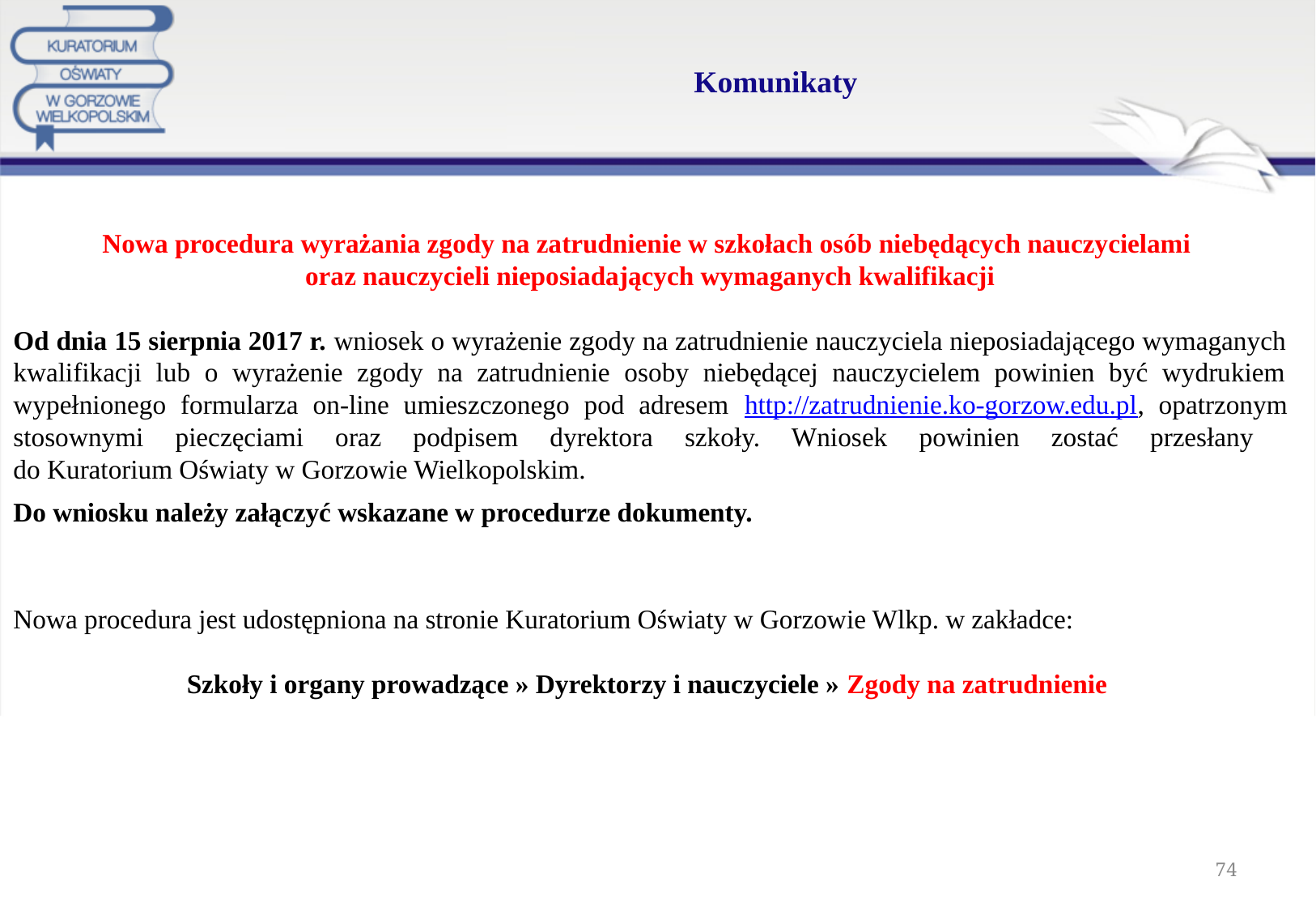

# Komunikaty

Nowa procedura wyrażania zgody na zatrudnienie w szkołach osób niebędących nauczycielami
oraz nauczycieli nieposiadających wymaganych kwalifikacji

Od dnia 15 sierpnia 2017 r. wniosek o wyrażenie zgody na zatrudnienie nauczyciela nieposiadającego wymaganych kwalifikacji lub o wyrażenie zgody na zatrudnienie osoby niebędącej nauczycielem powinien być wydrukiem wypełnionego formularza on-line umieszczonego pod adresem http://zatrudnienie.ko-gorzow.edu.pl, opatrzonym stosownymi pieczęciami oraz podpisem dyrektora szkoły. Wniosek powinien zostać przesłany
do Kuratorium Oświaty w Gorzowie Wielkopolskim.
Do wniosku należy załączyć wskazane w procedurze dokumenty.

Nowa procedura jest udostępniona na stronie Kuratorium Oświaty w Gorzowie Wlkp. w zakładce:

Szkoły i organy prowadzące » Dyrektorzy i nauczyciele » Zgody na zatrudnienie
74